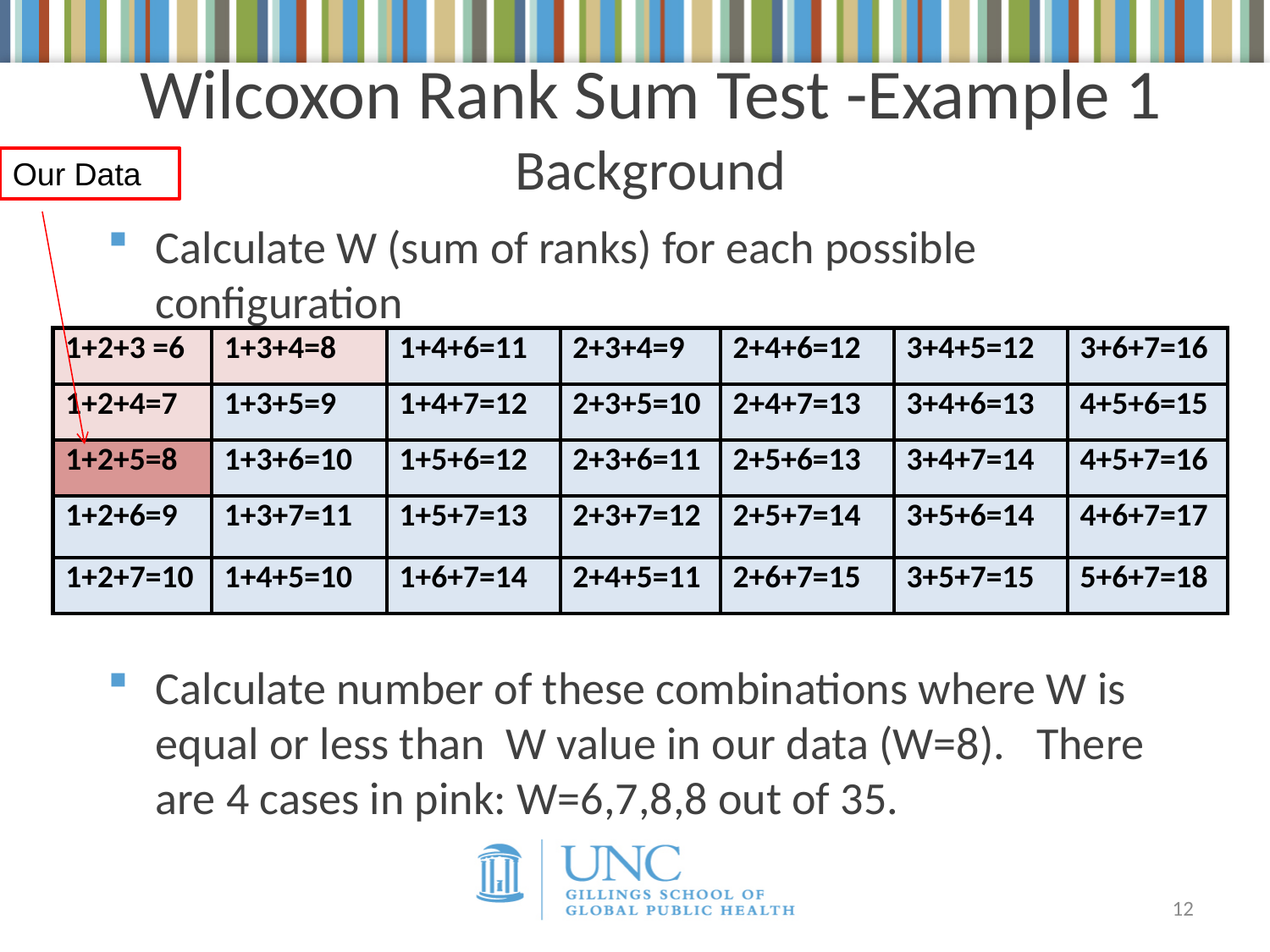

# Wilcoxon Rank Sum Test -Example 1 Background
Our Data
Calculate W (sum of ranks) for each possible configuration

Calculate number of these combinations where W is equal or less than  W value in our data (W=8).   There are 4 cases in pink: W=6,7,8,8 out of 35.

| 1+2+3 =6 | 1+3+4=8 | 1+4+6=11 | 2+3+4=9 | 2+4+6=12 | 3+4+5=12 | 3+6+7=16 |
| --- | --- | --- | --- | --- | --- | --- |
| 1+2+4=7 | 1+3+5=9 | 1+4+7=12 | 2+3+5=10 | 2+4+7=13 | 3+4+6=13 | 4+5+6=15 |
| 1+2+5=8 | 1+3+6=10 | 1+5+6=12 | 2+3+6=11 | 2+5+6=13 | 3+4+7=14 | 4+5+7=16 |
| 1+2+6=9 | 1+3+7=11 | 1+5+7=13 | 2+3+7=12 | 2+5+7=14 | 3+5+6=14 | 4+6+7=17 |
| 1+2+7=10 | 1+4+5=10 | 1+6+7=14 | 2+4+5=11 | 2+6+7=15 | 3+5+7=15 | 5+6+7=18 |
12